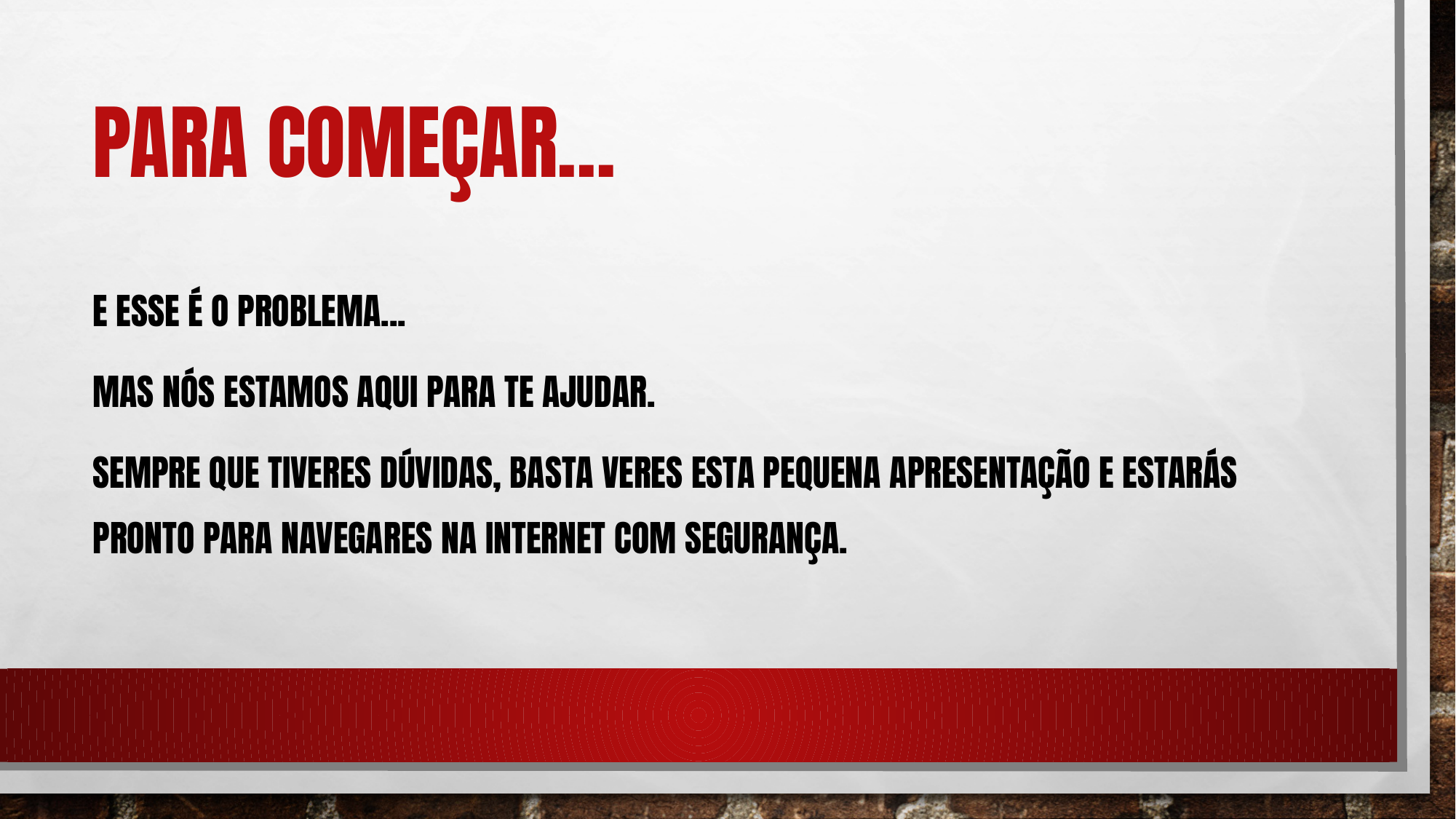

# Para começar…
E esse é o problema...
Mas nós estamos aqui para te ajudar.
Sempre que tiveres dúvidas, basta veres esta pequena apresentação e estarás pronto para navegares na internet com segurança.